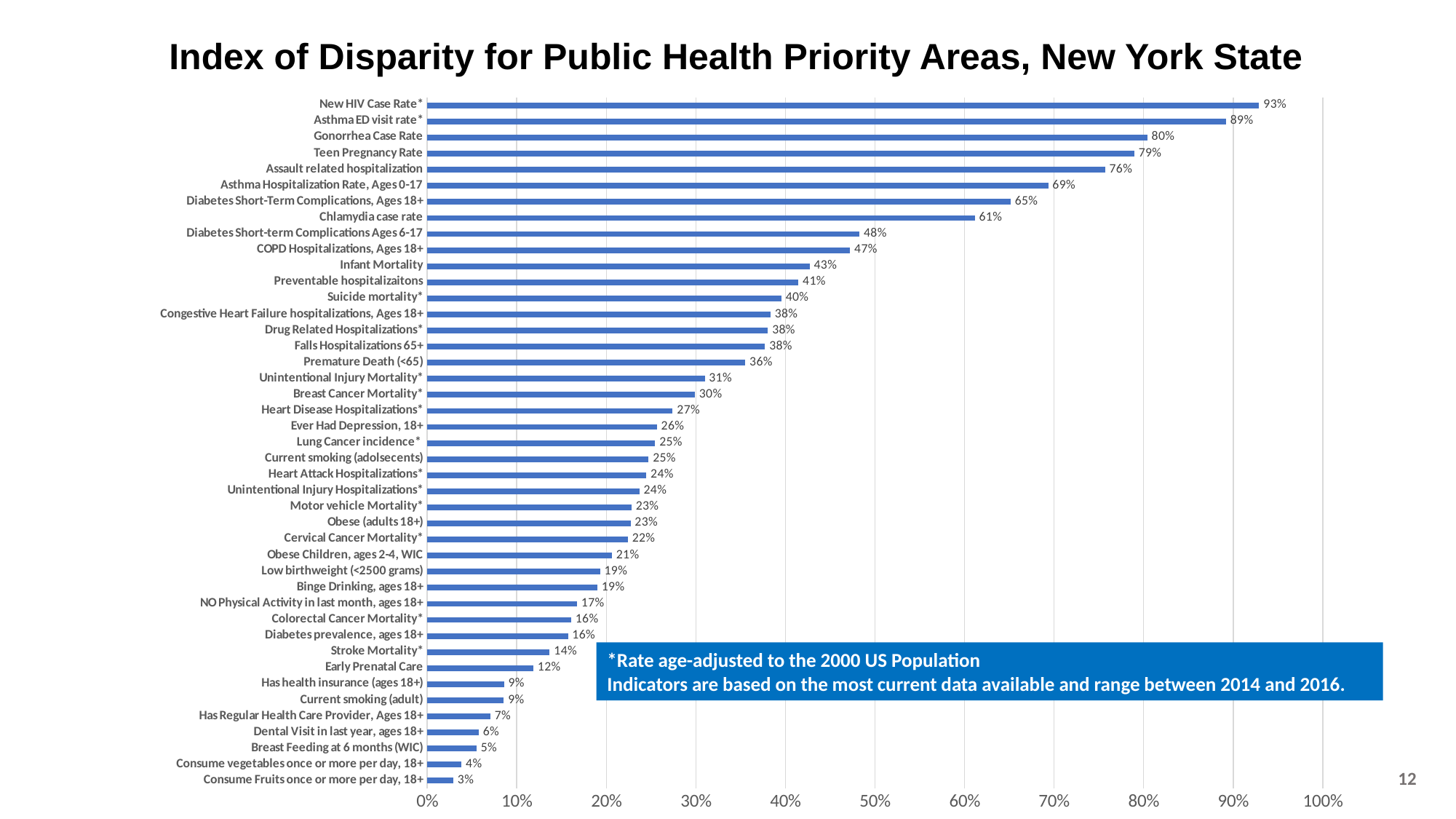

Index of Disparity for Public Health Priority Areas, New York State

### Chart

| Category | Column1 |
|---|---|
| Consume Fruits once or more per day, 18+ | 0.029153354632587846 |
| Consume vegetables once or more per day, 18+ | 0.038337628865979405 |
| Breast Feeding at 6 months (WIC) | 0.054951690821256005 |
| Dental Visit in last year, ages 18+ | 0.05729927007299271 |
| Has Regular Health Care Provider, Ages 18+ | 0.07042682926829266 |
| Current smoking (adult) | 0.0855263157894737 |
| Has health insurance (ages 18+) | 0.08570300157977884 |
| Early Prenatal Care | 0.11845730027548212 |
| Stroke Mortality* | 0.13671875000000003 |
| Diabetes prevalence, ages 18+ | 0.15714285714285714 |
| Colorectal Cancer Mortality* | 0.16071428571428575 |
| NO Physical Activity in last month, ages 18+ | 0.16730038022813687 |
| Binge Drinking, ages 18+ | 0.18999999999999997 |
| Low birthweight (<2500 grams) | 0.19303797468354433 |
| Obese Children, ages 2-4, WIC | 0.20620437956204382 |
| Cervical Cancer Mortality* | 0.22402597402597405 |
| Obese (adults 18+) | 0.22699999999999998 |
| Motor vehicle Mortality* | 0.22807017543859653 |
| Unintentional Injury Hospitalizations* | 0.23679867986798683 |
| Heart Attack Hospitalizations* | 0.24464285714285716 |
| Current smoking (adolsecents) | 0.24715909090909097 |
| Lung Cancer incidence*  | 0.2545155993431856 |
| Ever Had Depression, 18+ | 0.25641025641025644 |
| Heart Disease Hospitalizations* | 0.2740492170022371 |
| Breast Cancer Mortality* | 0.29878048780487804 |
| Unintentional Injury Mortality* | 0.3098455598455598 |
| Premature Death (<65) | 0.3551502145922746 |
| Falls Hospitalizations 65+ | 0.3771786492374728 |
| Drug Related Hospitalizations* | 0.38053097345132747 |
| Congestive Heart Failure hospitalizations, Ages 18+ | 0.3832644628099174 |
| Suicide mortality* | 0.39556962025316456 |
| Preventable hospitalizaitons | 0.41443514644351465 |
| Infant Mortality | 0.4270833333333333 |
| COPD Hospitalizations, Ages 18+ | 0.47213622291021684 |
| Diabetes Short-term Complications Ages 6-17 | 0.48275862068965514 |
| Chlamydia case rate | 0.6114649681528662 |
| Diabetes Short-Term Complications, Ages 18+ | 0.6515151515151514 |
| Asthma Hospitalization Rate, Ages 0-17 | 0.6935185185185185 |
| Assault related hospitalization | 0.7569444444444444 |
| Teen Pregnancy Rate | 0.7895408163265305 |
| Gonorrhea Case Rate | 0.8042140151515151 |
| Asthma ED visit rate* | 0.8921113689095126 |
| New HIV Case Rate* | 0.9290322580645161 |
*Rate age-adjusted to the 2000 US Population
Indicators are based on the most current data available and range between 2014 and 2016.
12